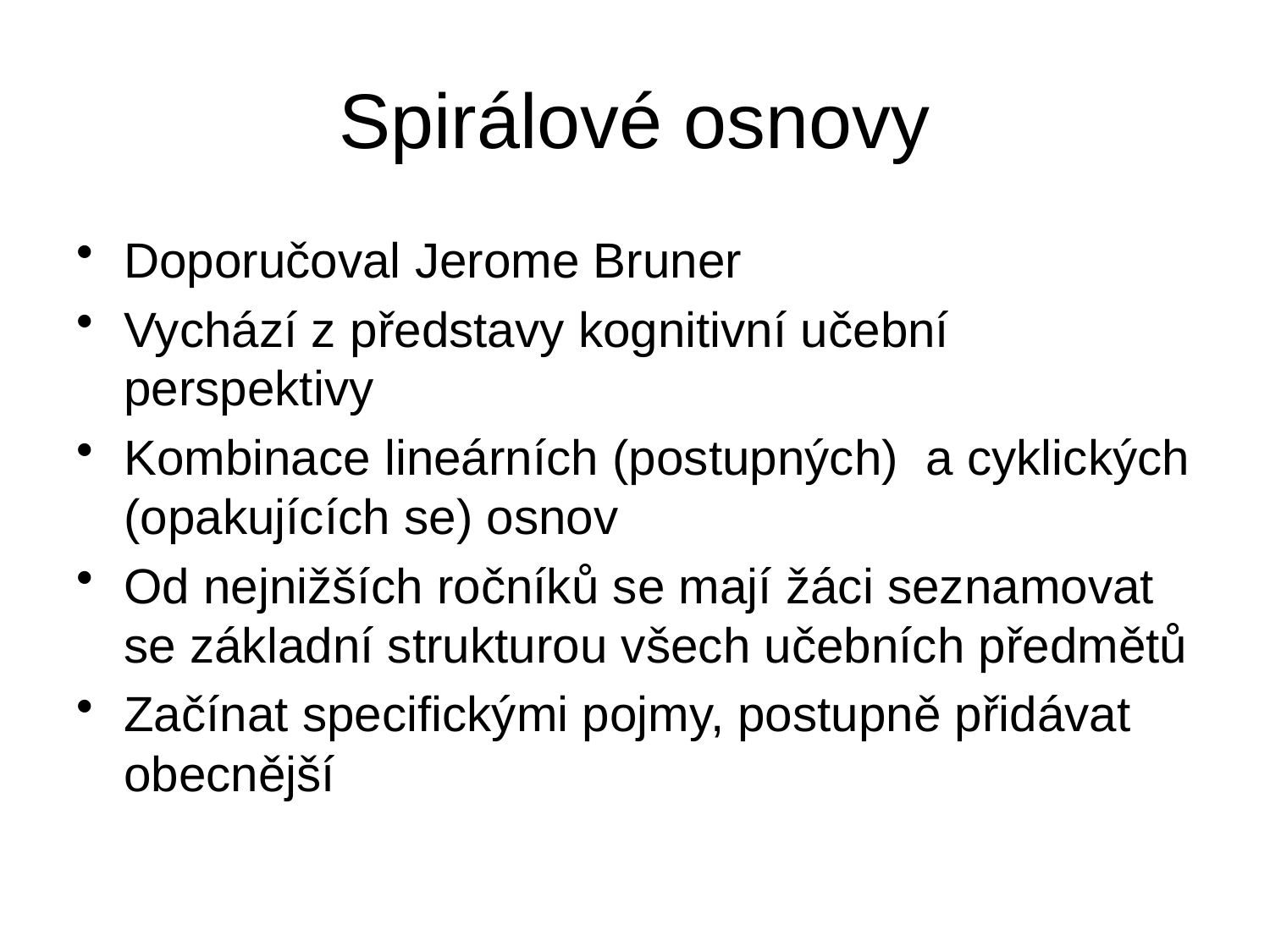

# Spirálové osnovy
Doporučoval Jerome Bruner
Vychází z představy kognitivní učební perspektivy
Kombinace lineárních (postupných)  a cyklických (opakujících se) osnov
Od nejnižších ročníků se mají žáci seznamovat se základní strukturou všech učebních předmětů
Začínat specifickými pojmy, postupně přidávat obecnější